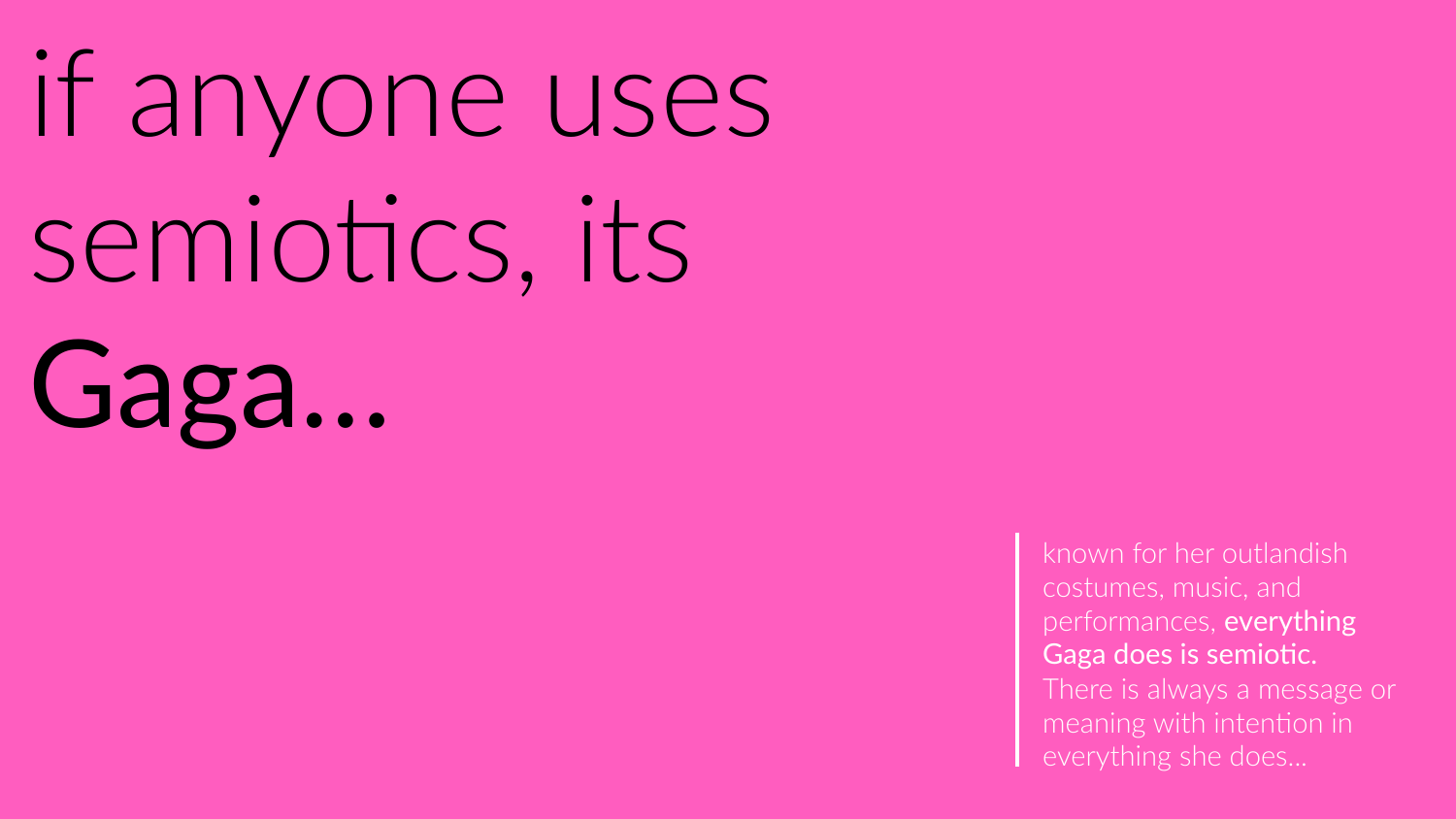

if anyone uses semiotics, its Gaga…
known for her outlandish costumes, music, and performances, everything Gaga does is semiotic.
There is always a message or meaning with intention in everything she does...